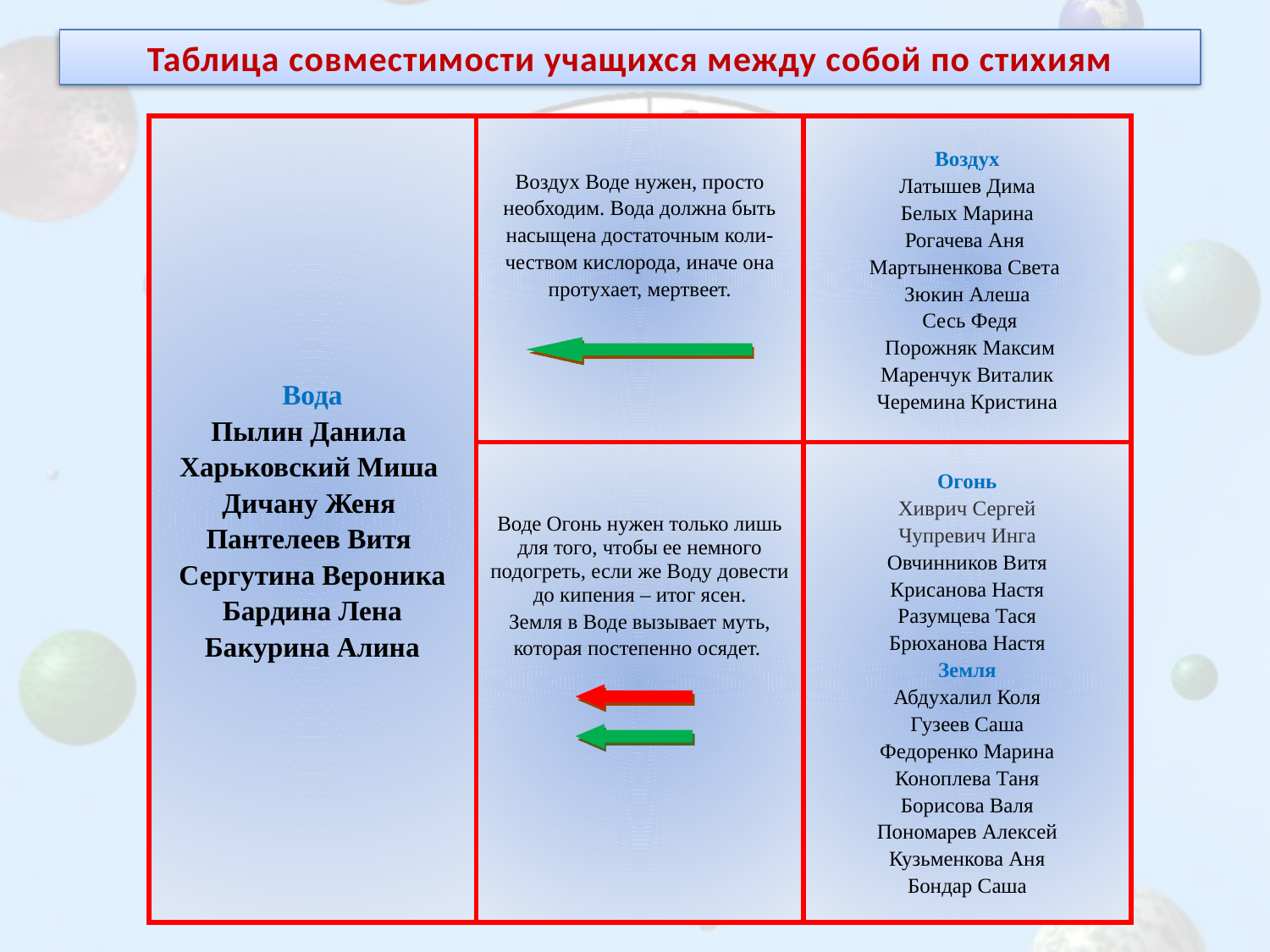

Таблица совместимости учащихся между собой по стихиям
| Вода Пылин Данила Харьковский Миша Дичану Женя Пантелеев Витя Сергутина Вероника Бардина Лена Бакурина Алина | Воздух Воде нужен, просто необходим. Вода должна быть насыщена достаточным коли-чеством кислорода, иначе она протухает, мертвеет. | Воздух Латышев Дима Белых Марина Рогачева Аня Мартыненкова Света Зюкин Алеша Сесь Федя Порожняк Максим Маренчук Виталик Черемина Кристина |
| --- | --- | --- |
|  | Воде Огонь нужен только лишь для того, чтобы ее немного подогреть, если же Воду довести до кипения – итог ясен. Земля в Воде вызывает муть, которая постепенно осядет. | Огонь Хиврич Сергей Чупревич Инга Овчинников Витя Крисанова Настя Разумцева Тася Брюханова Настя Земля Абдухалил Коля Гузеев Саша Федоренко Марина Коноплева Таня Борисова Валя Пономарев Алексей Кузьменкова Аня Бондар Саша |